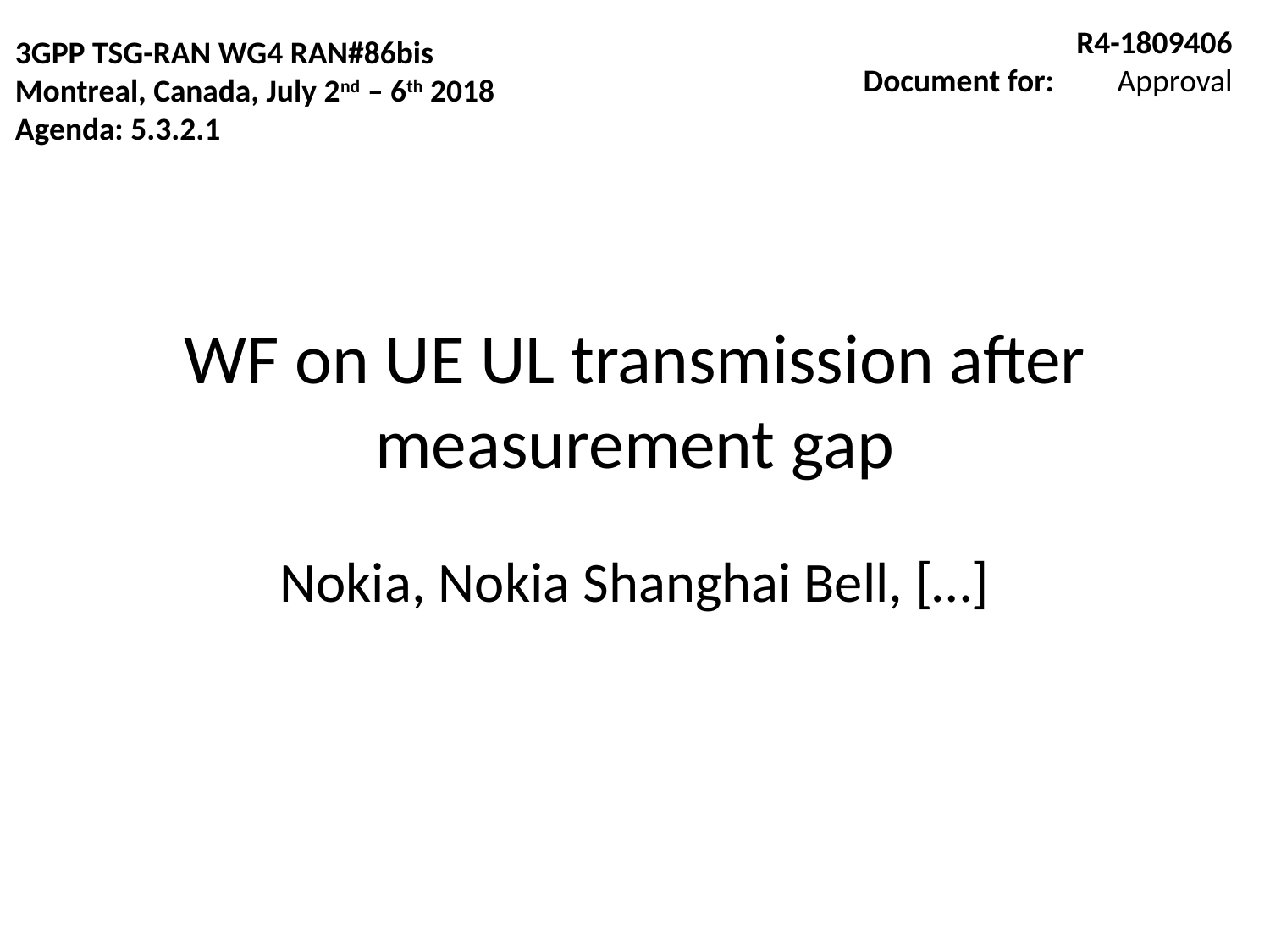

R4-1809406
Document for:	Approval
3GPP TSG-RAN WG4 RAN#86bis
Montreal, Canada, July 2nd – 6th 2018
Agenda: 5.3.2.1
# WF on UE UL transmission after measurement gap
Nokia, Nokia Shanghai Bell, […]